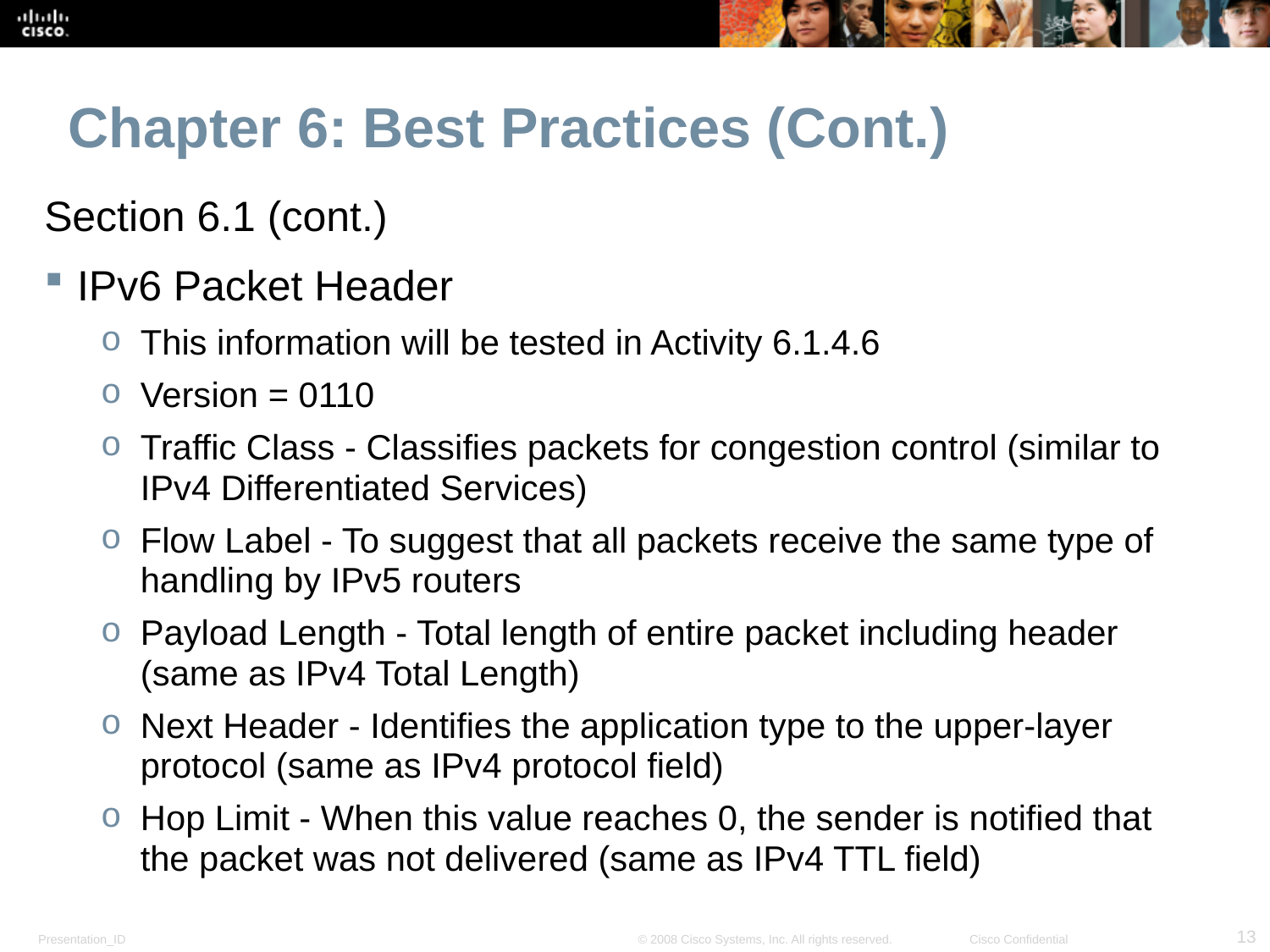

Chapter 6: Best Practices (Cont.)
Section 6.1 (cont.)
IPv6 Packet Header
This information will be tested in Activity 6.1.4.6
Version = 0110
Traffic Class - Classifies packets for congestion control (similar to IPv4 Differentiated Services)
Flow Label - To suggest that all packets receive the same type of handling by IPv5 routers
Payload Length - Total length of entire packet including header (same as IPv4 Total Length)
Next Header - Identifies the application type to the upper-layer protocol (same as IPv4 protocol field)
Hop Limit - When this value reaches 0, the sender is notified that the packet was not delivered (same as IPv4 TTL field)